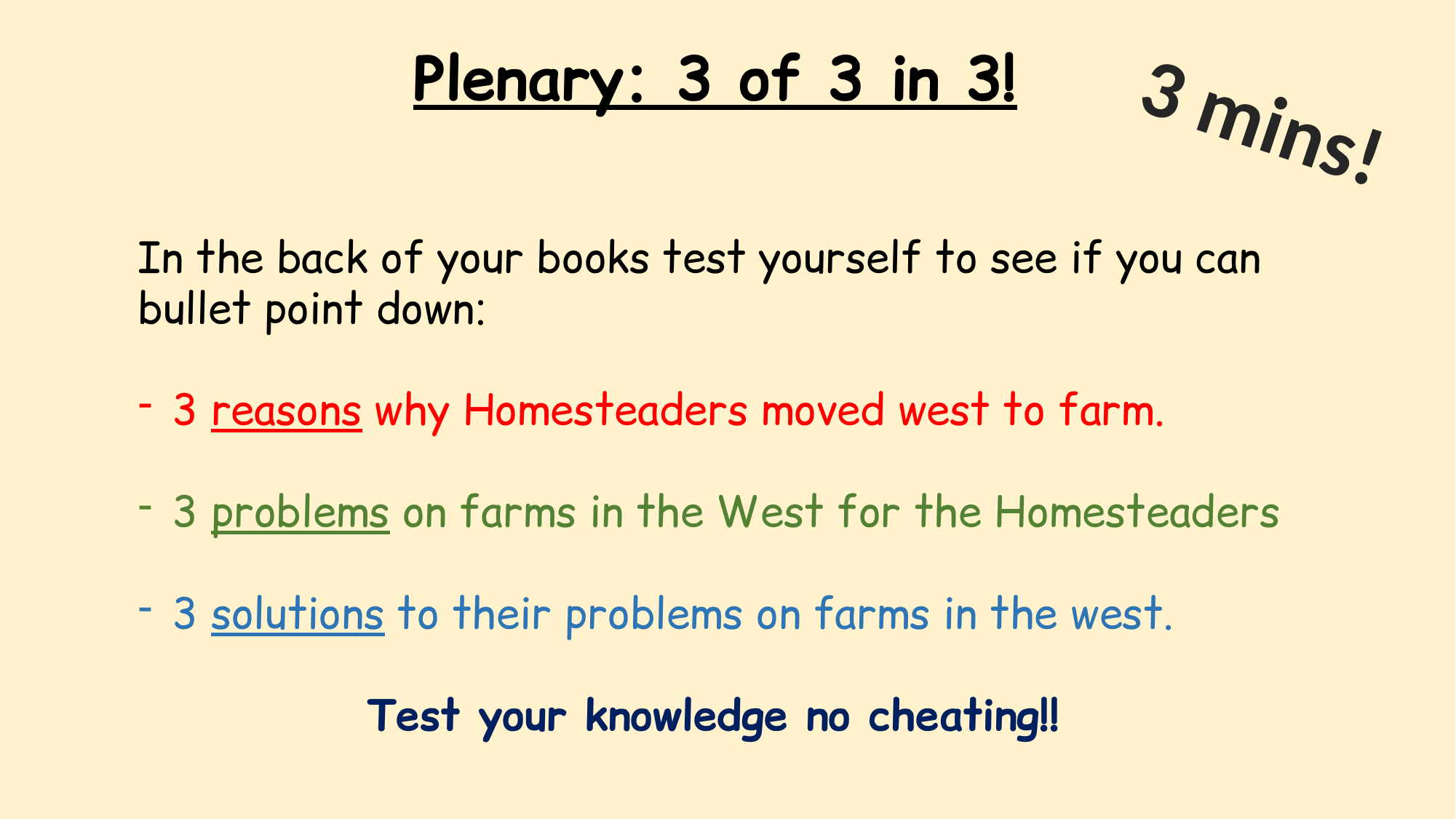

Plenary: 3 of 3 in 3!
3 mins!
In the back of your books test yourself to see if you can bullet point down:

3 reasons why Homesteaders moved west to farm.

3 problems on farms in the West for the Homesteaders

3 solutions to their problems on farms in the west.

Test your knowledge no cheating!!